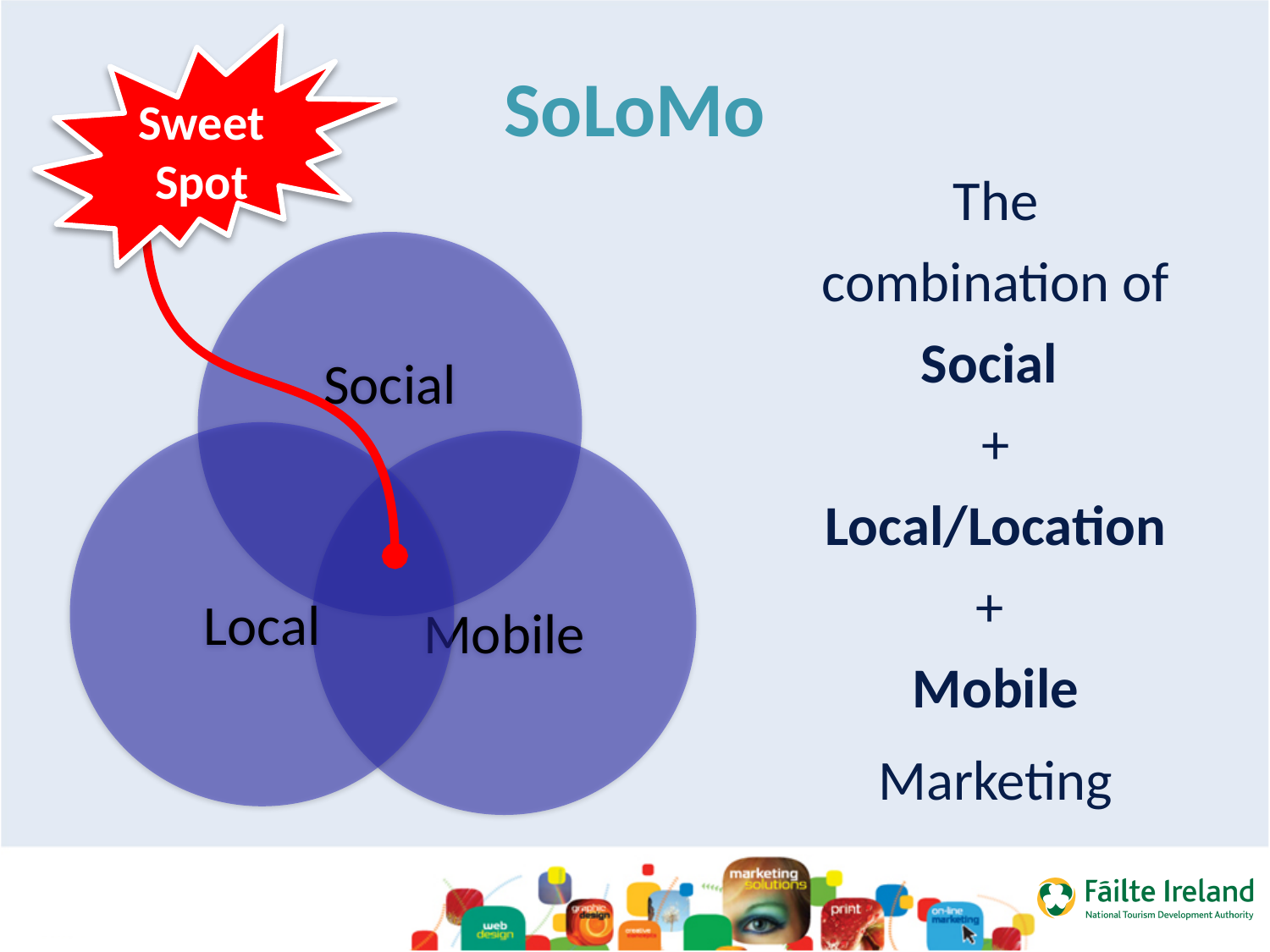

Sweet Spot
# SoLoMo
The combination of
Social
+ Local/Location +
Mobile
Marketing
Social
Mobile
Local